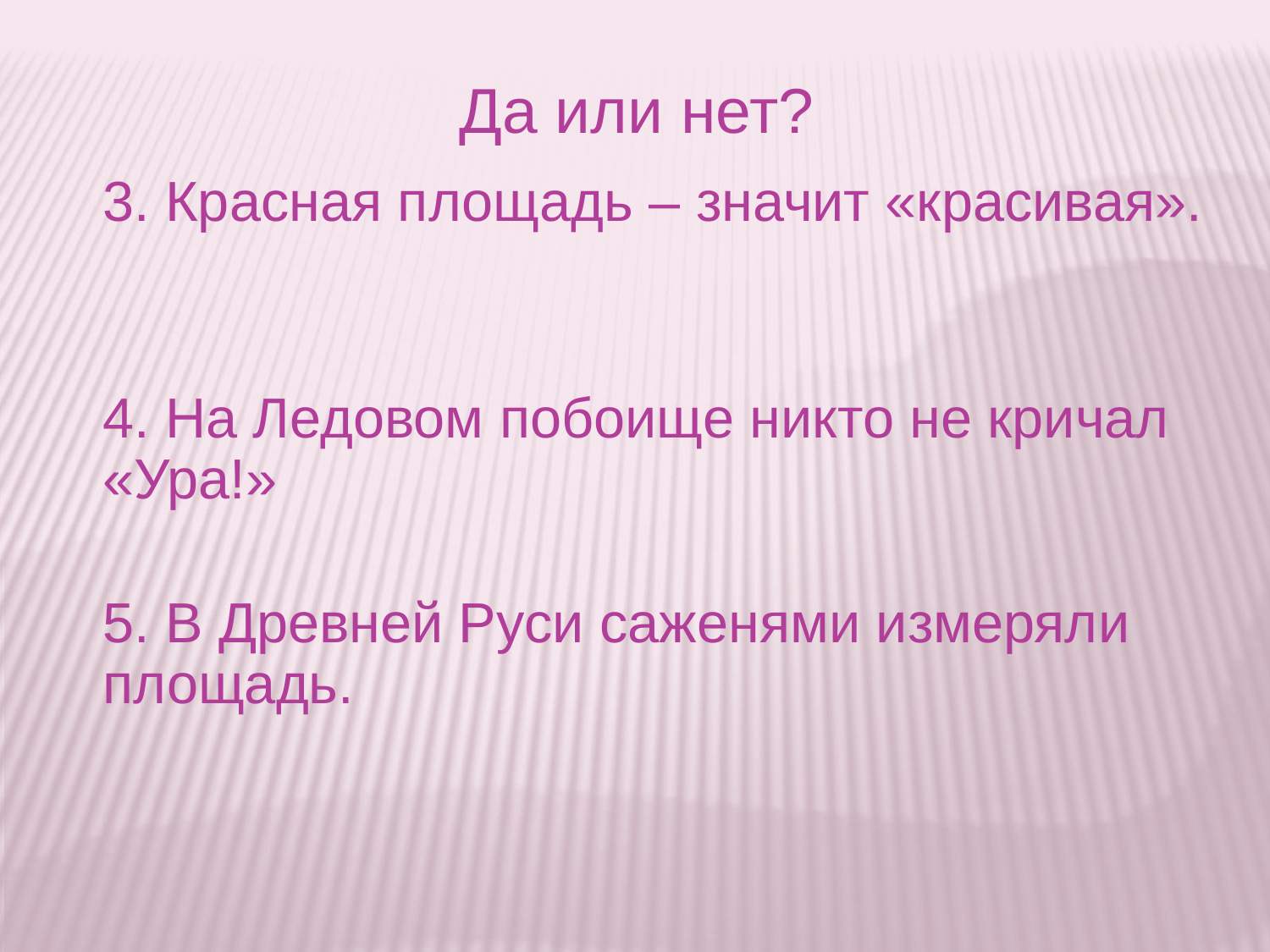

Да или нет?
	3. Красная площадь – значит «красивая».

	4. На Ледовом побоище никто не кричал «Ура!»

	5. В Древней Руси саженями измеряли площадь.